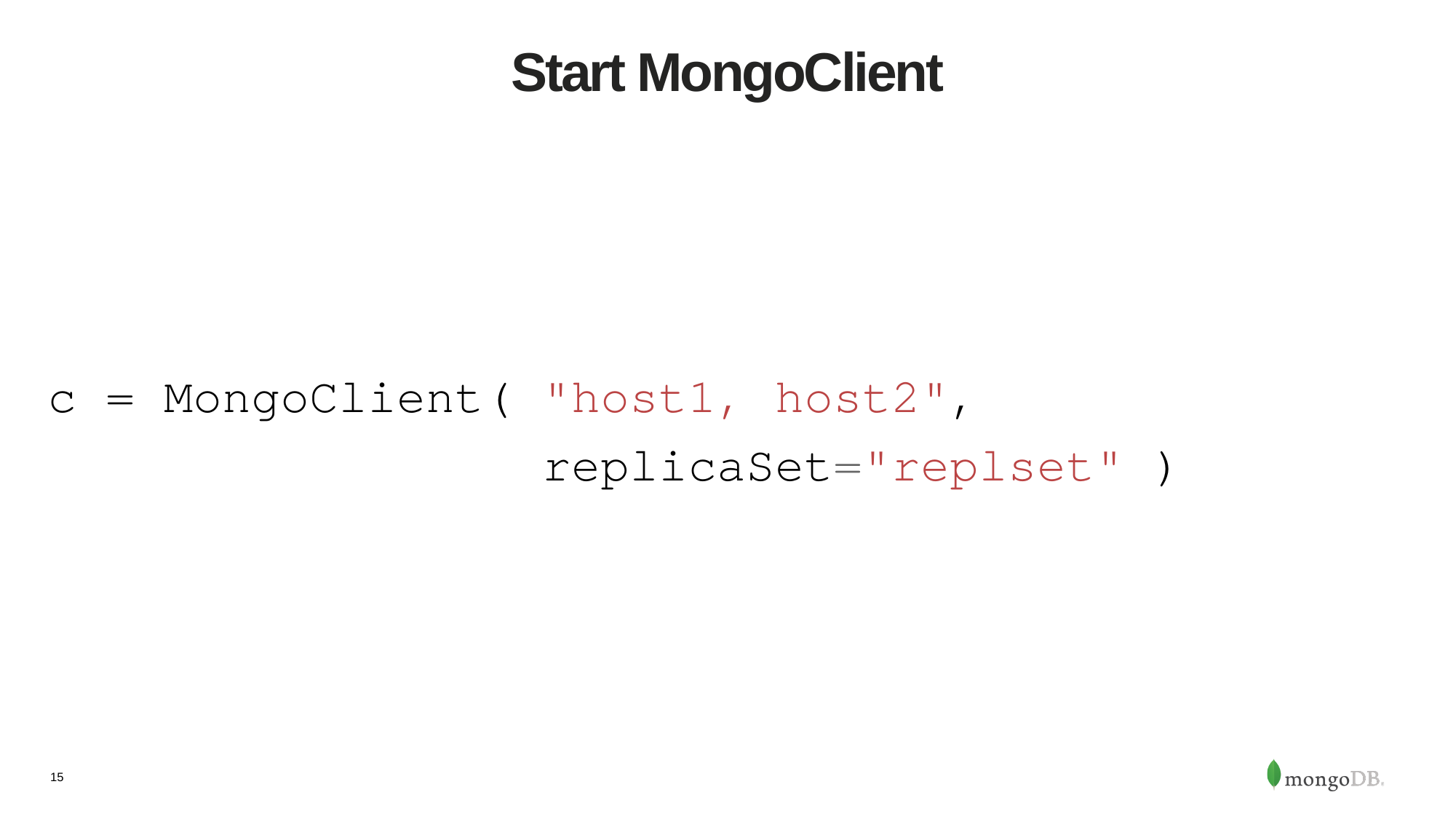

# Start MongoClient

c = MongoClient( "host1, host2",
                 replicaSet="replset" )